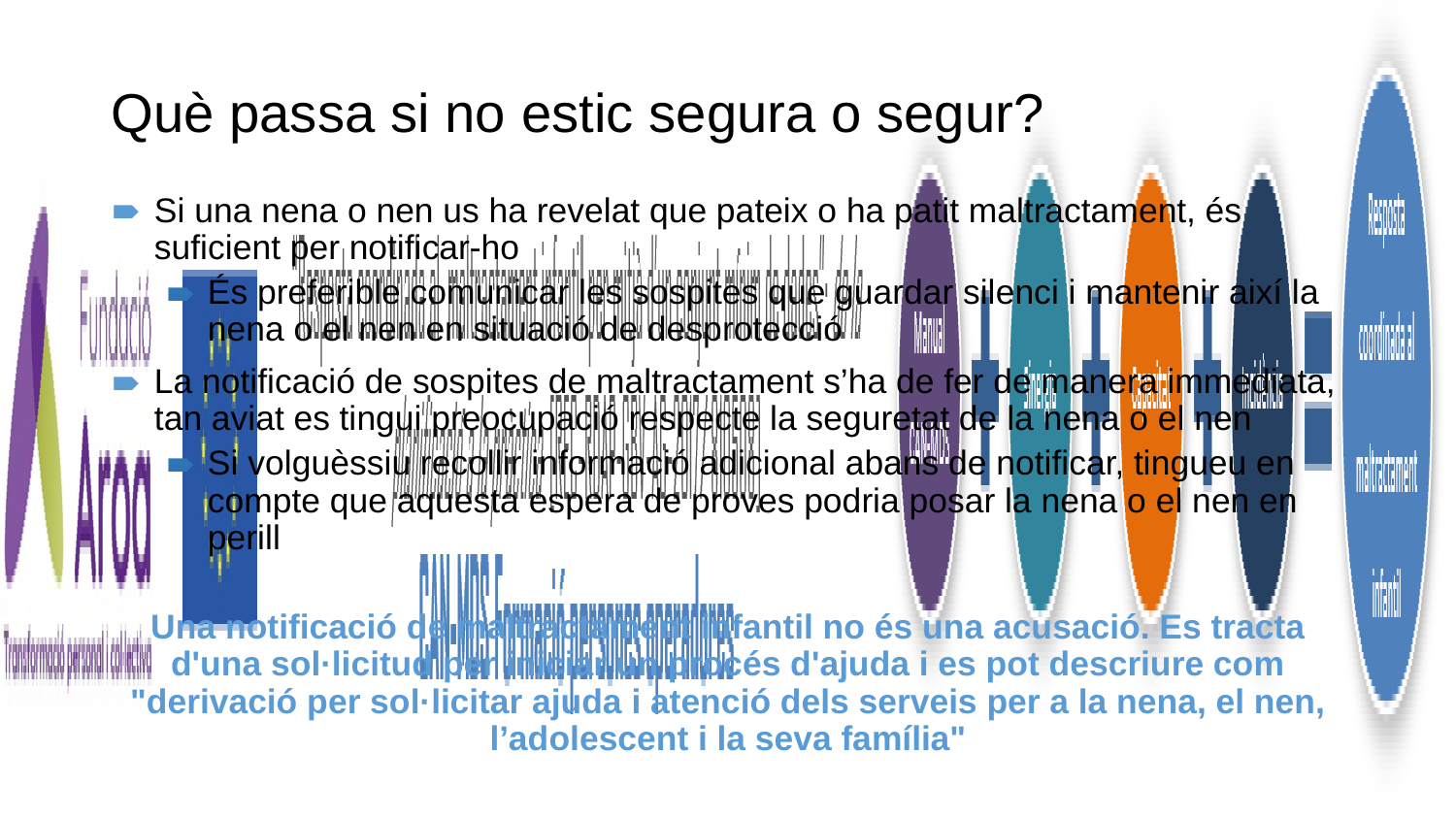

# Què passa si no estic segura o segur?
Si una nena o nen us ha revelat que pateix o ha patit maltractament, és suficient per notificar-ho
És preferible comunicar les sospites que guardar silenci i mantenir així la nena o el nen en situació de desprotecció
La notificació de sospites de maltractament s’ha de fer de manera immediata, tan aviat es tingui preocupació respecte la seguretat de la nena o el nen
Si volguèssiu recollir informació adicional abans de notificar, tingueu en compte que aquesta espera de proves podria posar la nena o el nen en perill

Una notificació de maltractament infantil no és una acusació. Es tracta d'una sol·licitud per iniciar un procés d'ajuda i es pot descriure com "derivació per sol·licitar ajuda i atenció dels serveis per a la nena, el nen, l’adolescent i la seva família"